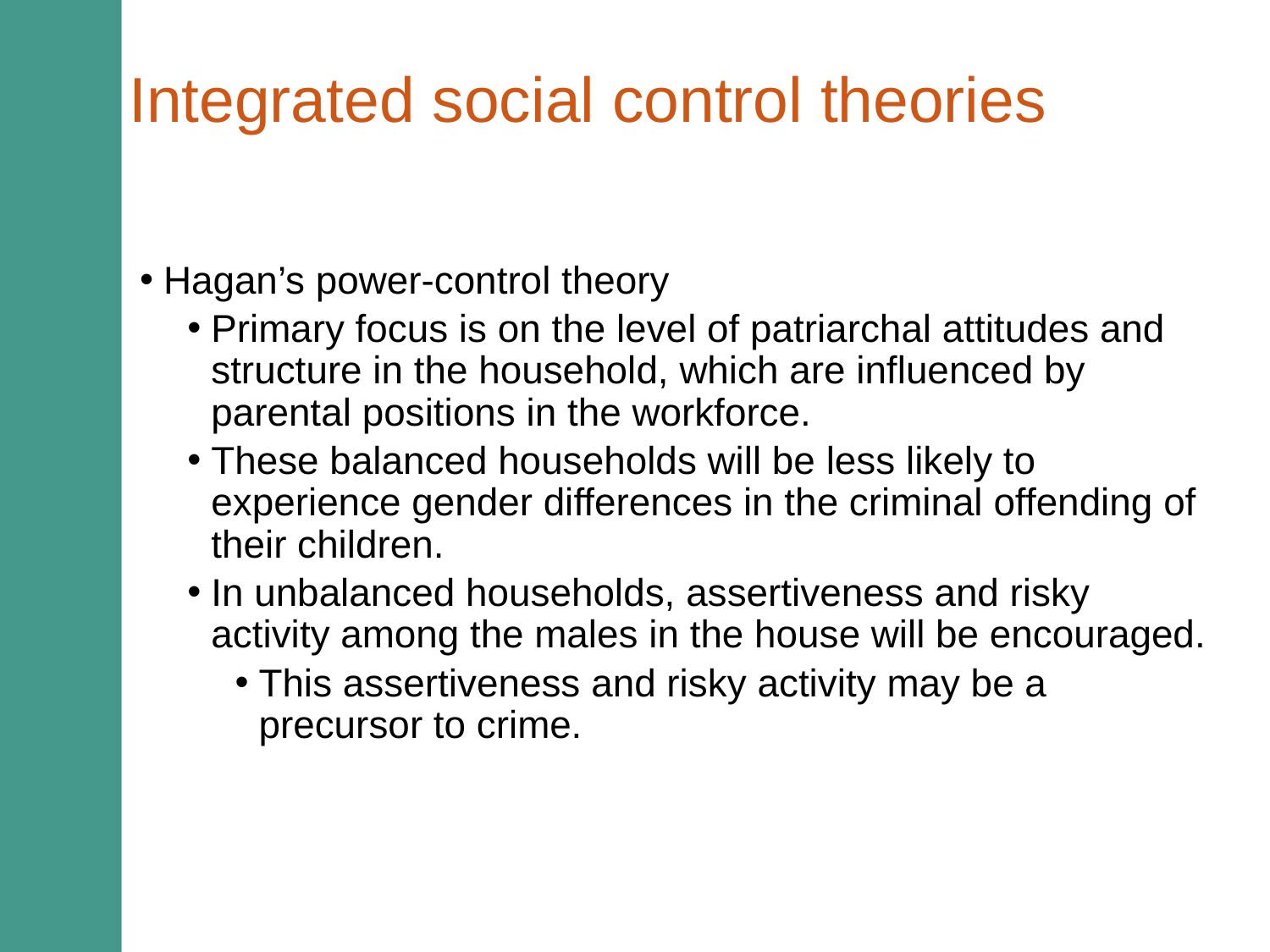

# Integrated social control theories
Hagan’s power-control theory
Primary focus is on the level of patriarchal attitudes and structure in the household, which are influenced by parental positions in the workforce.
These balanced households will be less likely to experience gender differences in the criminal offending of their children.
In unbalanced households, assertiveness and risky activity among the males in the house will be encouraged.
This assertiveness and risky activity may be a precursor to crime.